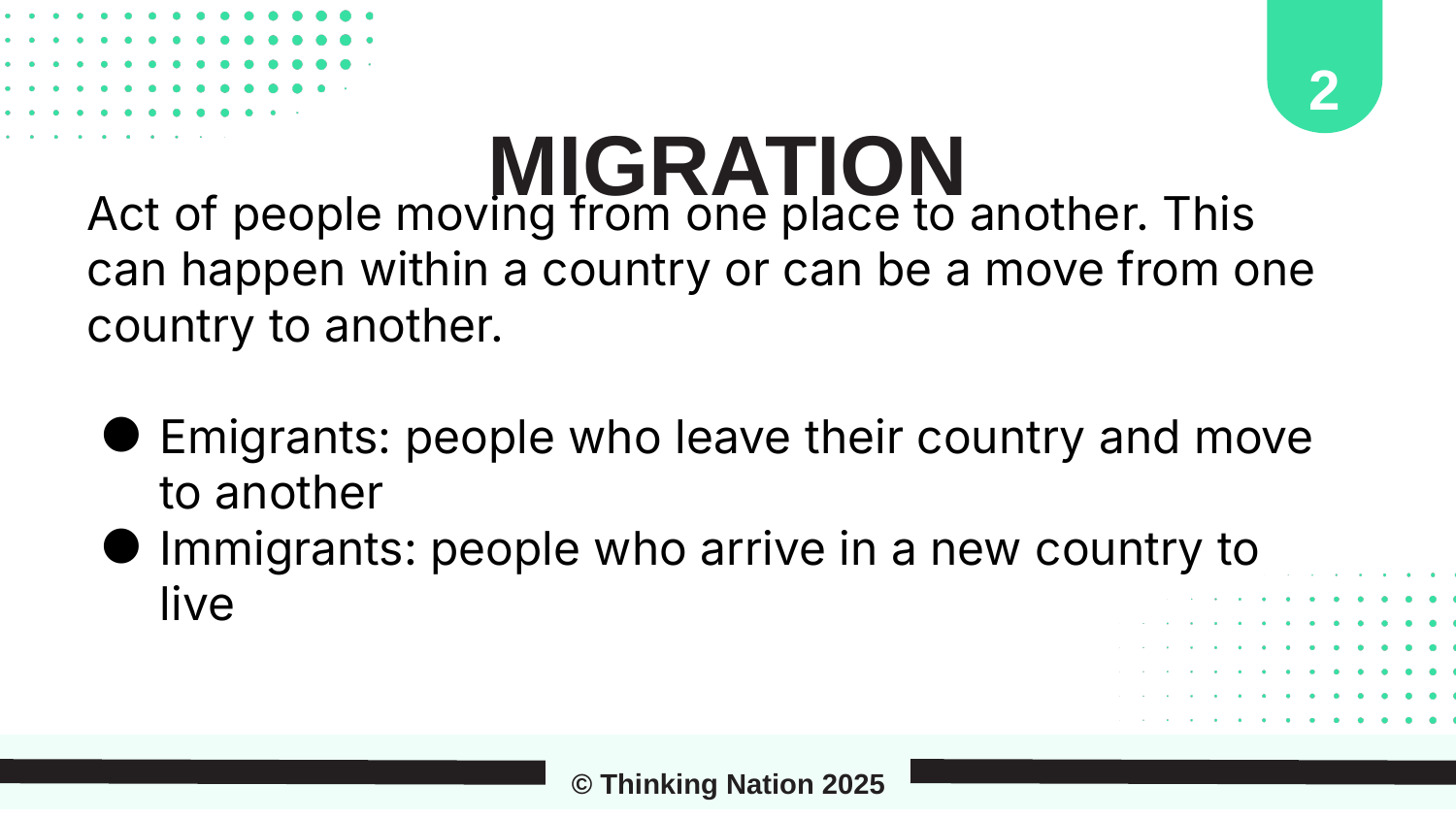

2
MIGRATION
Act of people moving from one place to another. This can happen within a country or can be a move from one country to another.

Emigrants: people who leave their country and move to another
Immigrants: people who arrive in a new country to live

© Thinking Nation 2025